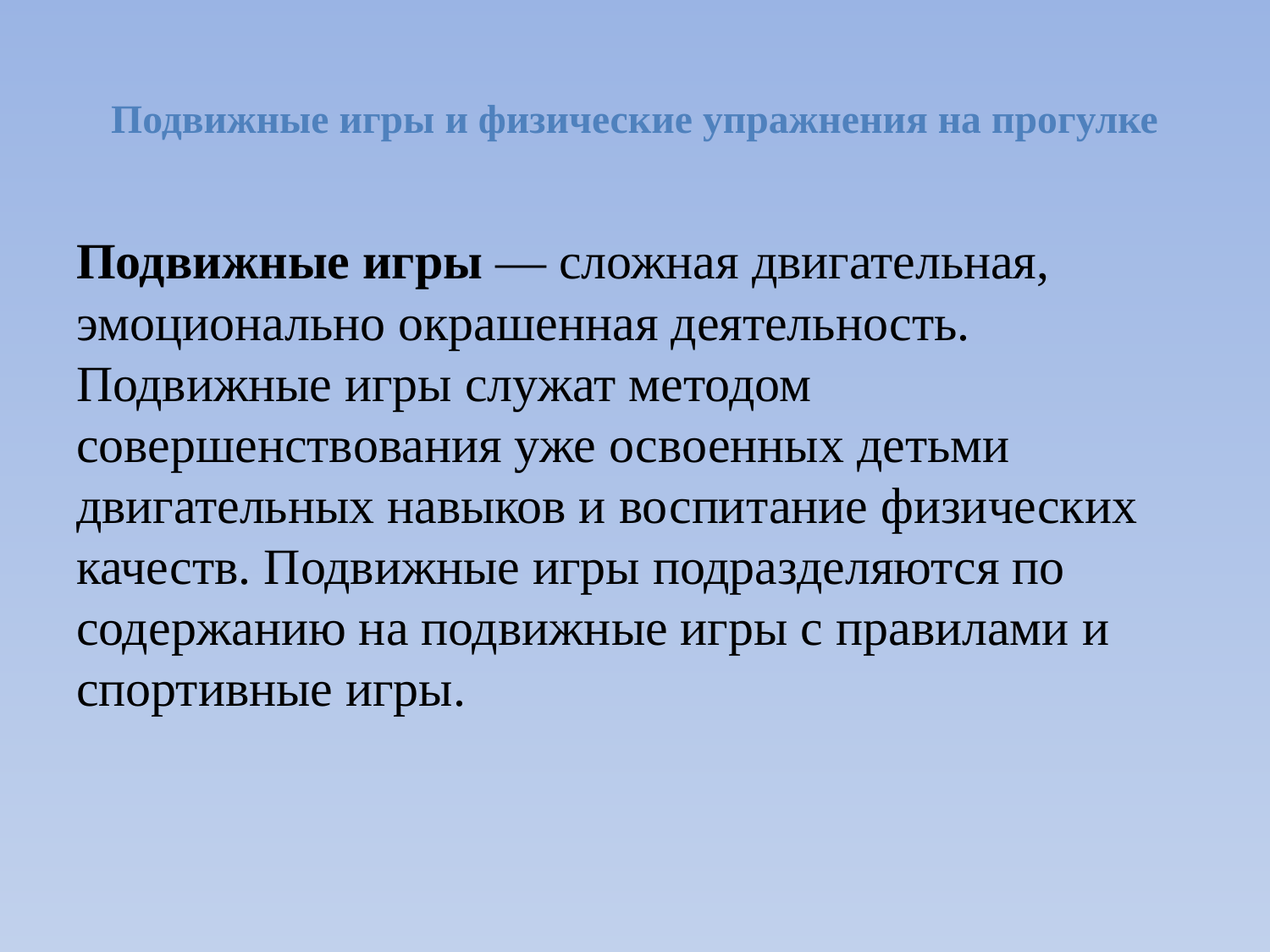

# Подвижные игры и физические упражнения на прогулке
Подвижные игры — сложная двигательная, эмоционально окрашенная деятельность. Подвижные игры служат методом совершенствования уже освоенных детьми двигательных навыков и воспитание физических качеств. Подвижные игры подразделяются по содержанию на подвижные игры с правилами и спортивные игры.